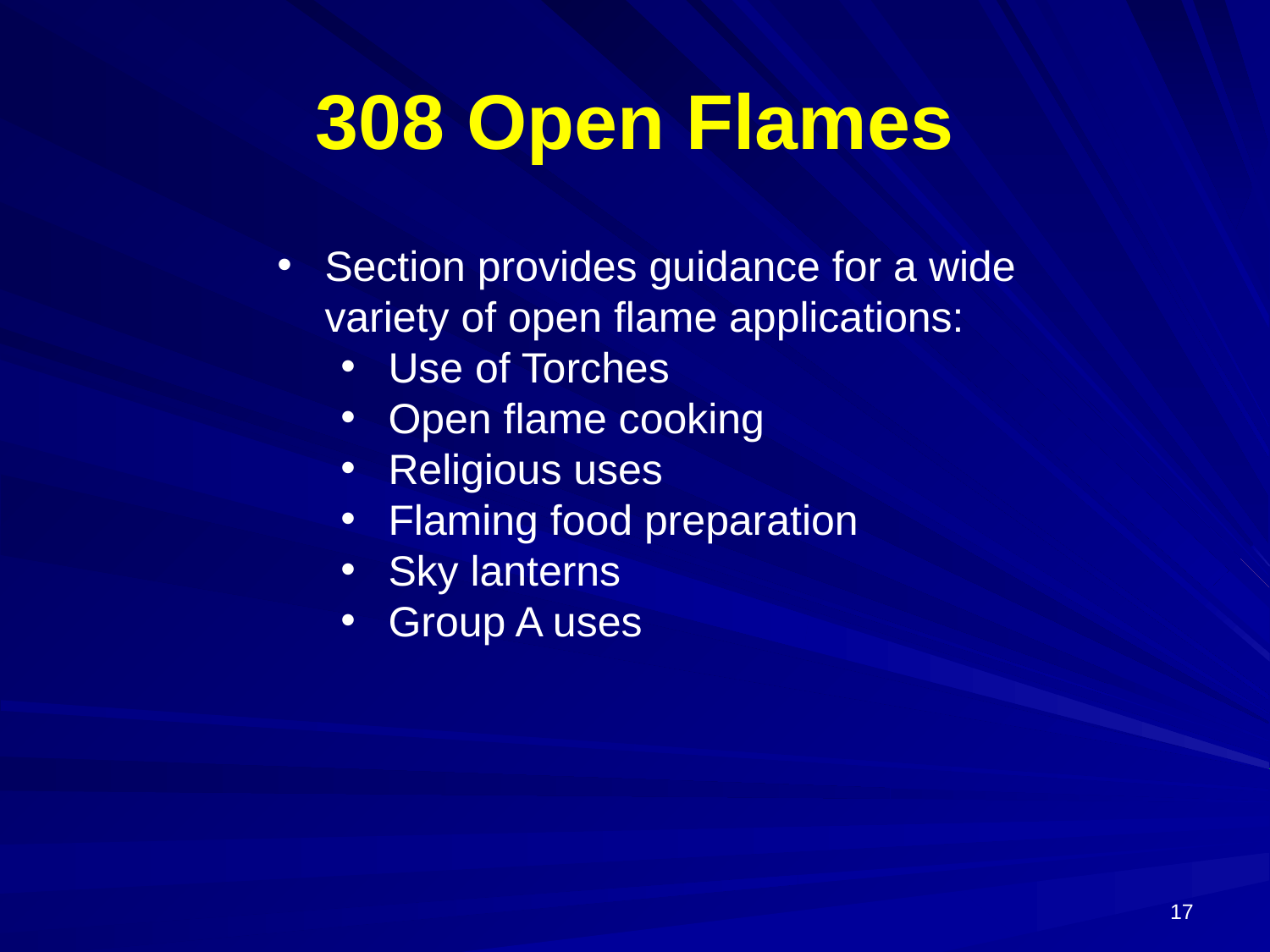

# 308 Open Flames
Section provides guidance for a wide variety of open flame applications:
Use of Torches
Open flame cooking
Religious uses
Flaming food preparation
Sky lanterns
Group A uses

17